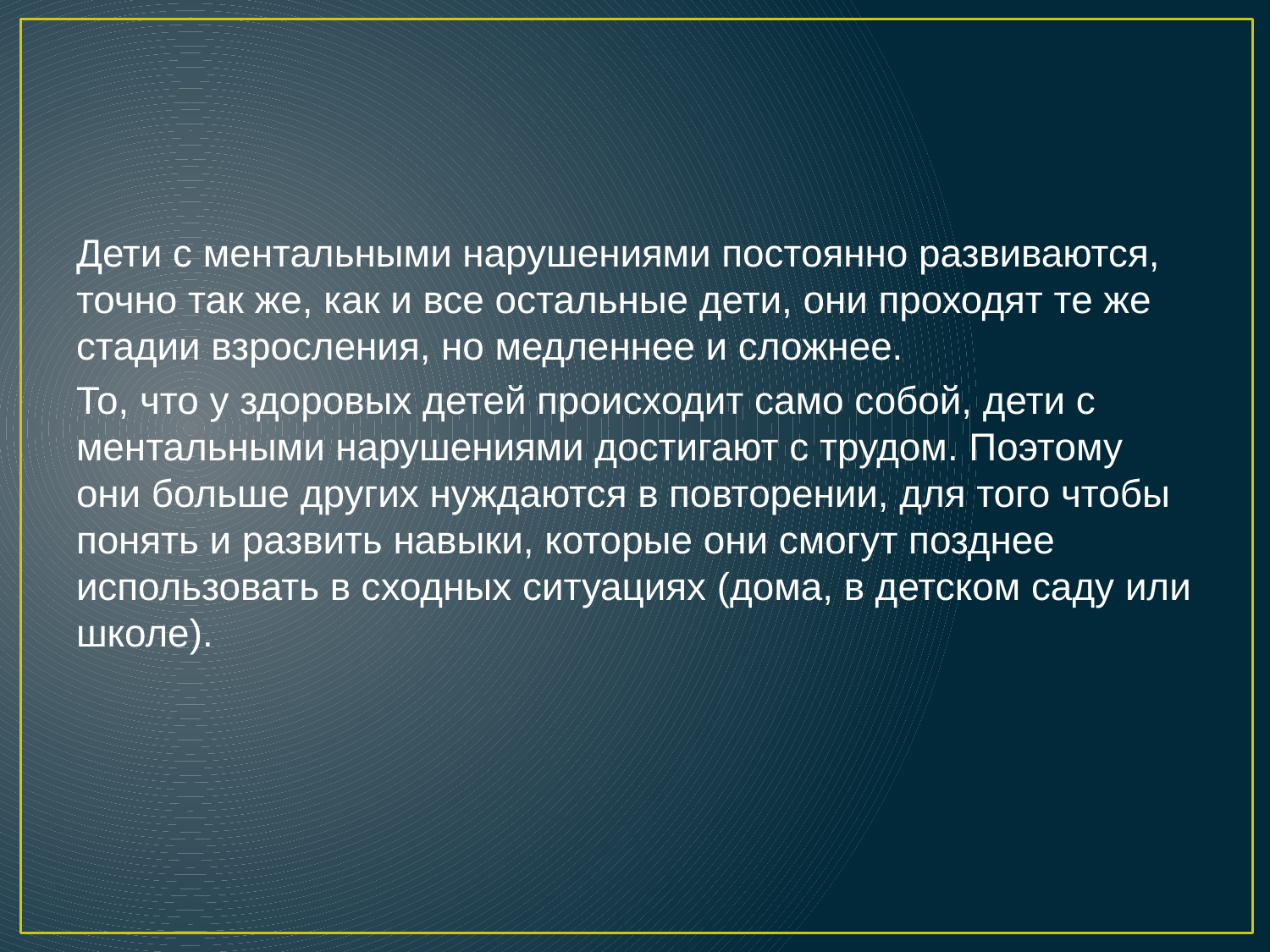

#
Дети с ментальными нарушениями постоянно развиваются, точно так же, как и все остальные дети, они проходят те же стадии взросления, но медленнее и сложнее.
То, что у здоровых детей происходит само собой, дети с ментальными нарушениями достигают с трудом. Поэтому они больше других нуждаются в повторении, для того чтобы понять и развить навыки, которые они смогут позднее использовать в сходных ситуациях (дома, в детском саду или школе).